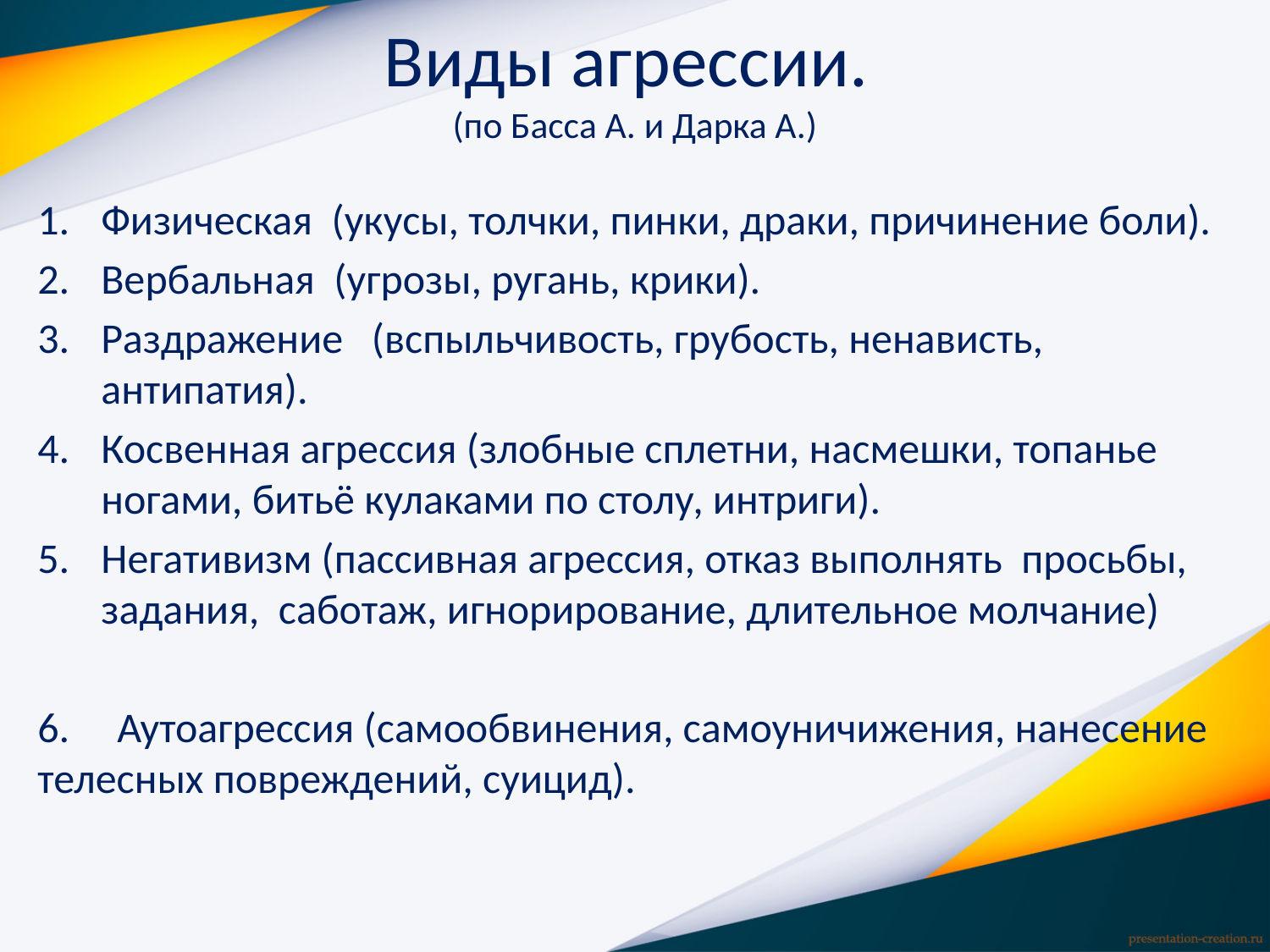

# Виды агрессии. (по Басса А. и Дарка А.)
Физическая  (укусы, толчки, пинки, драки, причинение боли).
Вербальная  (угрозы, ругань, крики).
Раздражение   (вспыльчивость, грубость, ненависть, антипатия).
Косвенная агрессия (злобные сплетни, насмешки, топанье ногами, битьё кулаками по столу, интриги).
Негативизм (пассивная агрессия, отказ выполнять  просьбы, задания,  саботаж, игнорирование, длительное молчание)

6.     Аутоагрессия (самообвинения, самоуничижения, нанесение телесных повреждений, суицид).